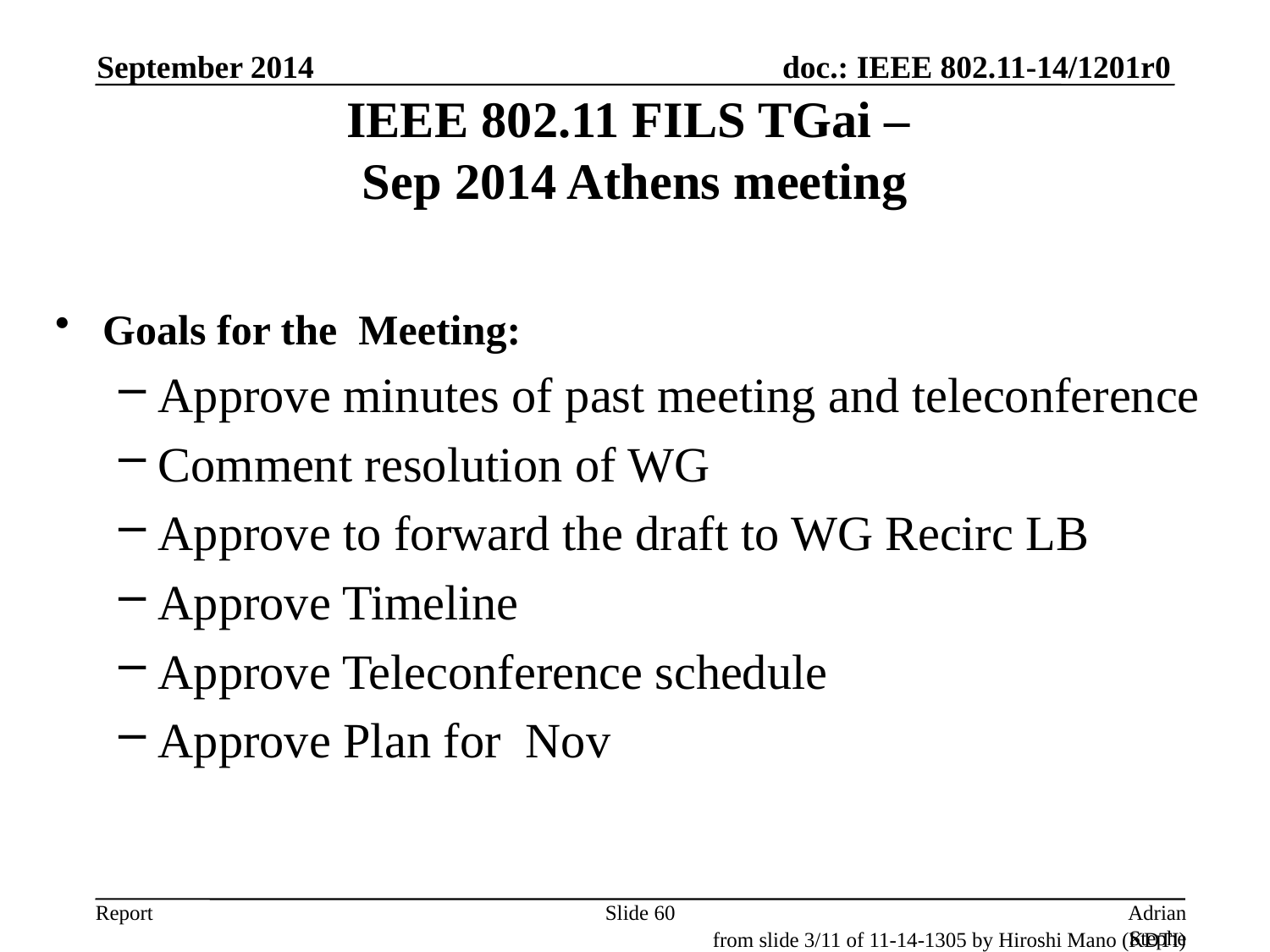

September 2014
# IEEE 802.11 FILS TGai – Sep 2014 Athens meeting
Goals for the  Meeting:
Approve minutes of past meeting and teleconference
Comment resolution of WG
Approve to forward the draft to WG Recirc LB
Approve Timeline
Approve Teleconference schedule
Approve Plan for  Nov

Slide 60
Adrian Stephens, Intel Corporation
from slide 3/11 of 11-14-1305 by Hiroshi Mano (KDTI)